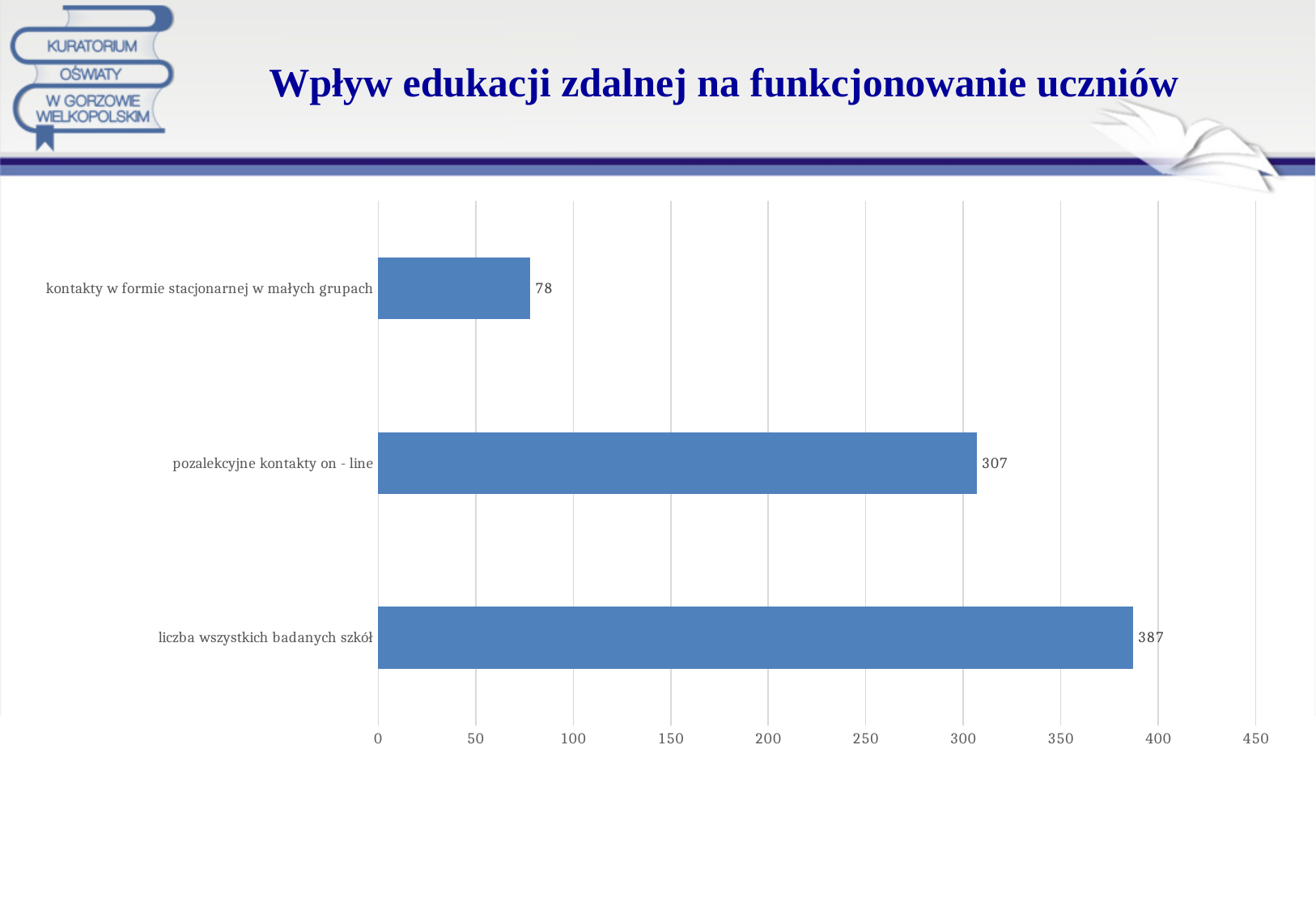

# Wpływ edukacji zdalnej na funkcjonowanie uczniów

### Chart

| Category |  |
|---|---|
| liczba wszystkich badanych szkół | 387.0 |
| pozalekcyjne kontakty on - line | 307.0 |
| kontakty w formie stacjonarnej w małych grupach | 78.0 |